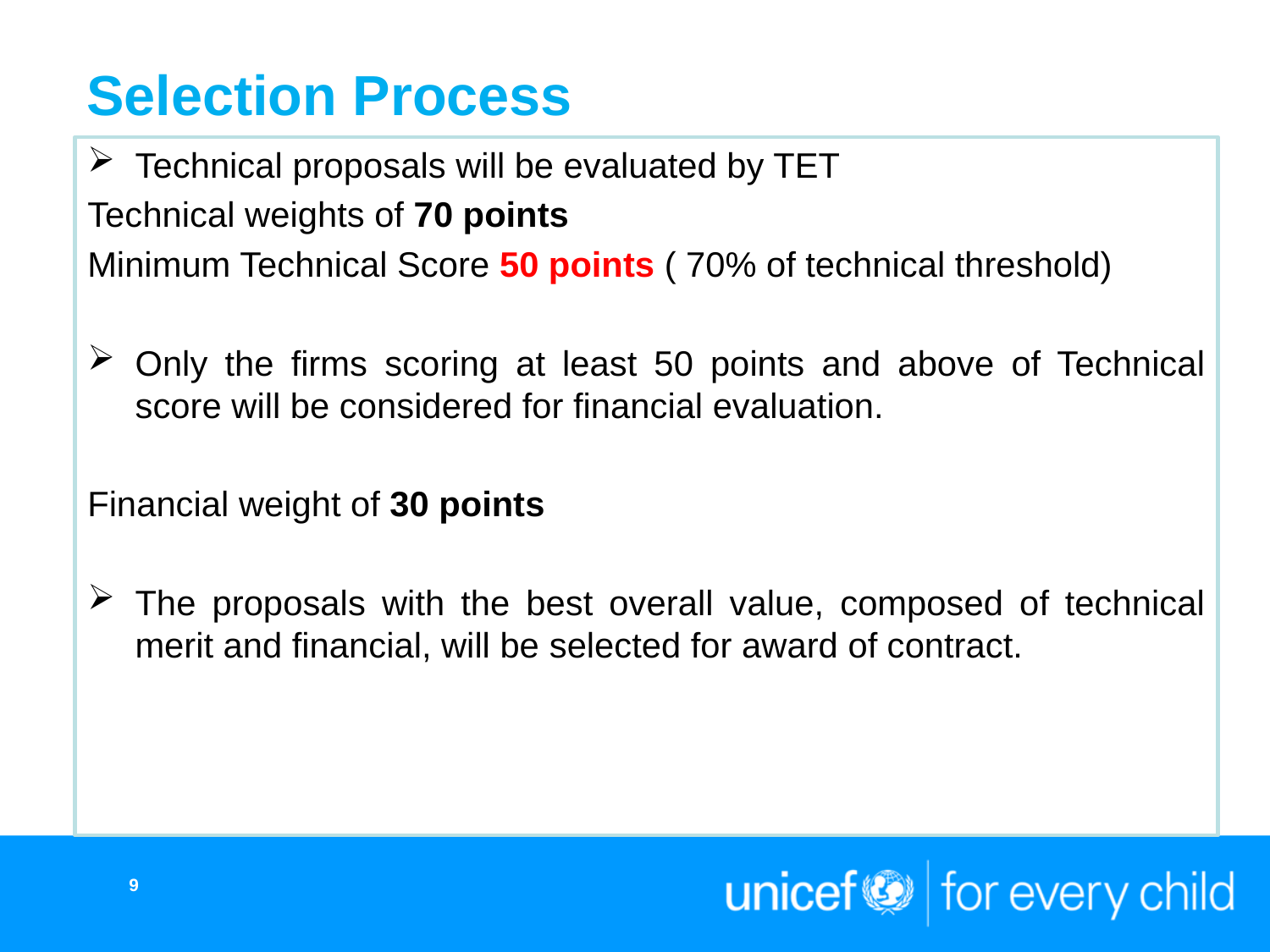

Selection Process
Technical proposals will be evaluated by TET
Technical weights of 70 points
Minimum Technical Score 50 points ( 70% of technical threshold)

Only the firms scoring at least 50 points and above of Technical score will be considered for financial evaluation.

Financial weight of 30 points

The proposals with the best overall value, composed of technical merit and financial, will be selected for award of contract.

9